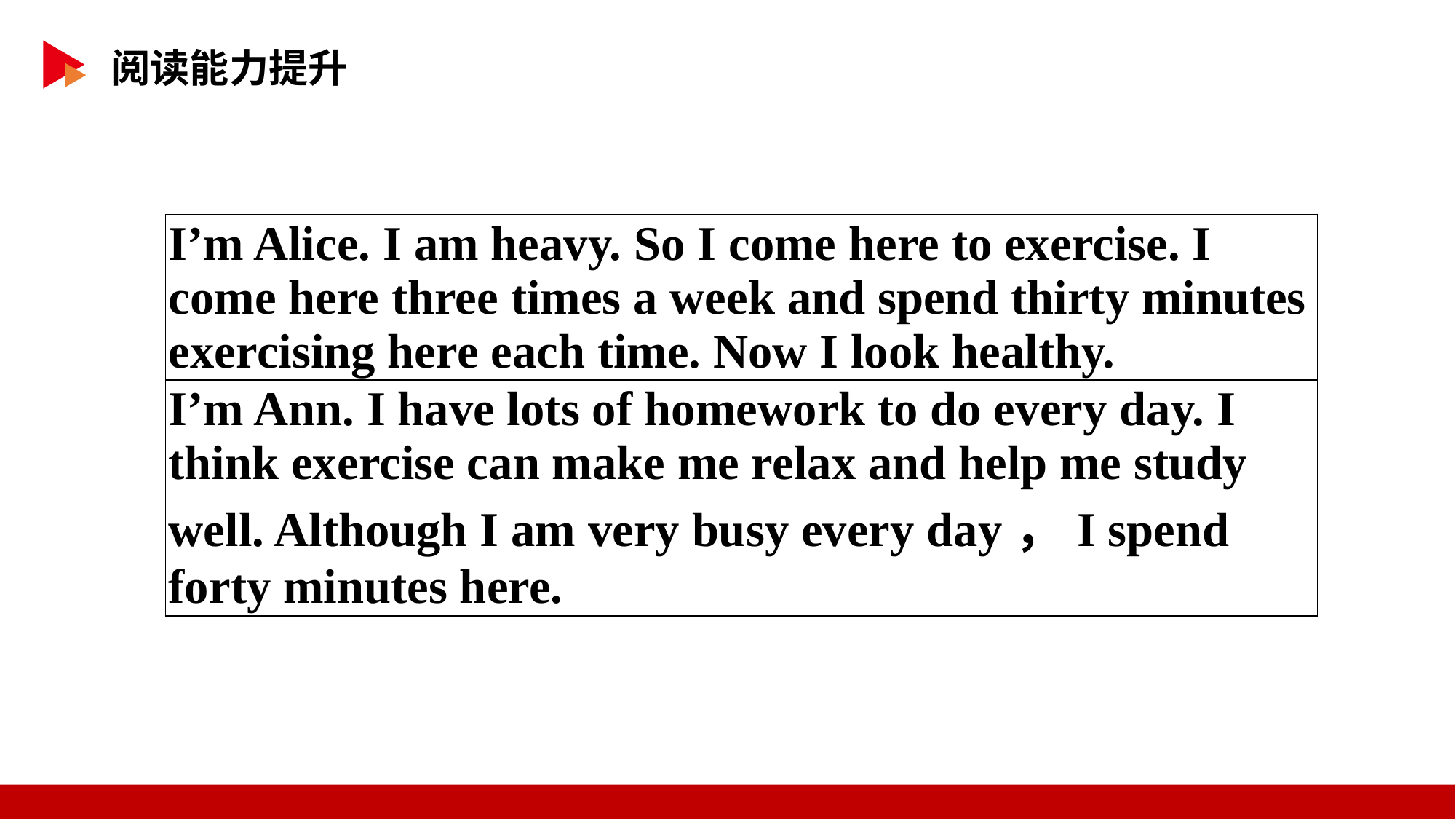

| I’m Alice. I am heavy. So I come here to exercise. I come here three times a week and spend thirty minutes exercising here each time. Now I look healthy. |
| --- |
| I’m Ann. I have lots of homework to do every day. I think exercise can make me relax and help me study well. Although I am very busy every day，I spend forty minutes here. |